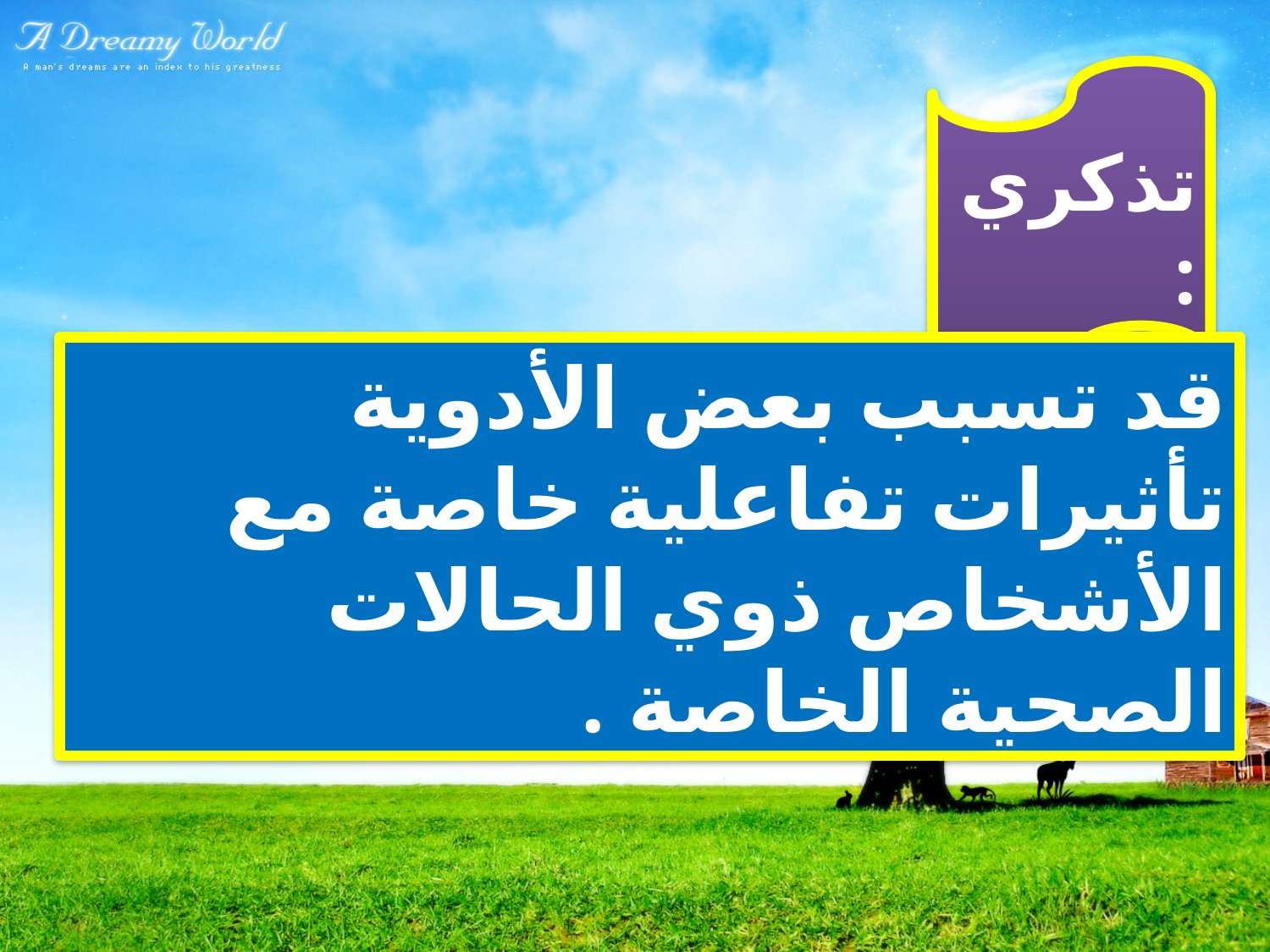

تذكري :
قد تسبب بعض الأدوية تأثيرات تفاعلية خاصة مع الأشخاص ذوي الحالات الصحية الخاصة .